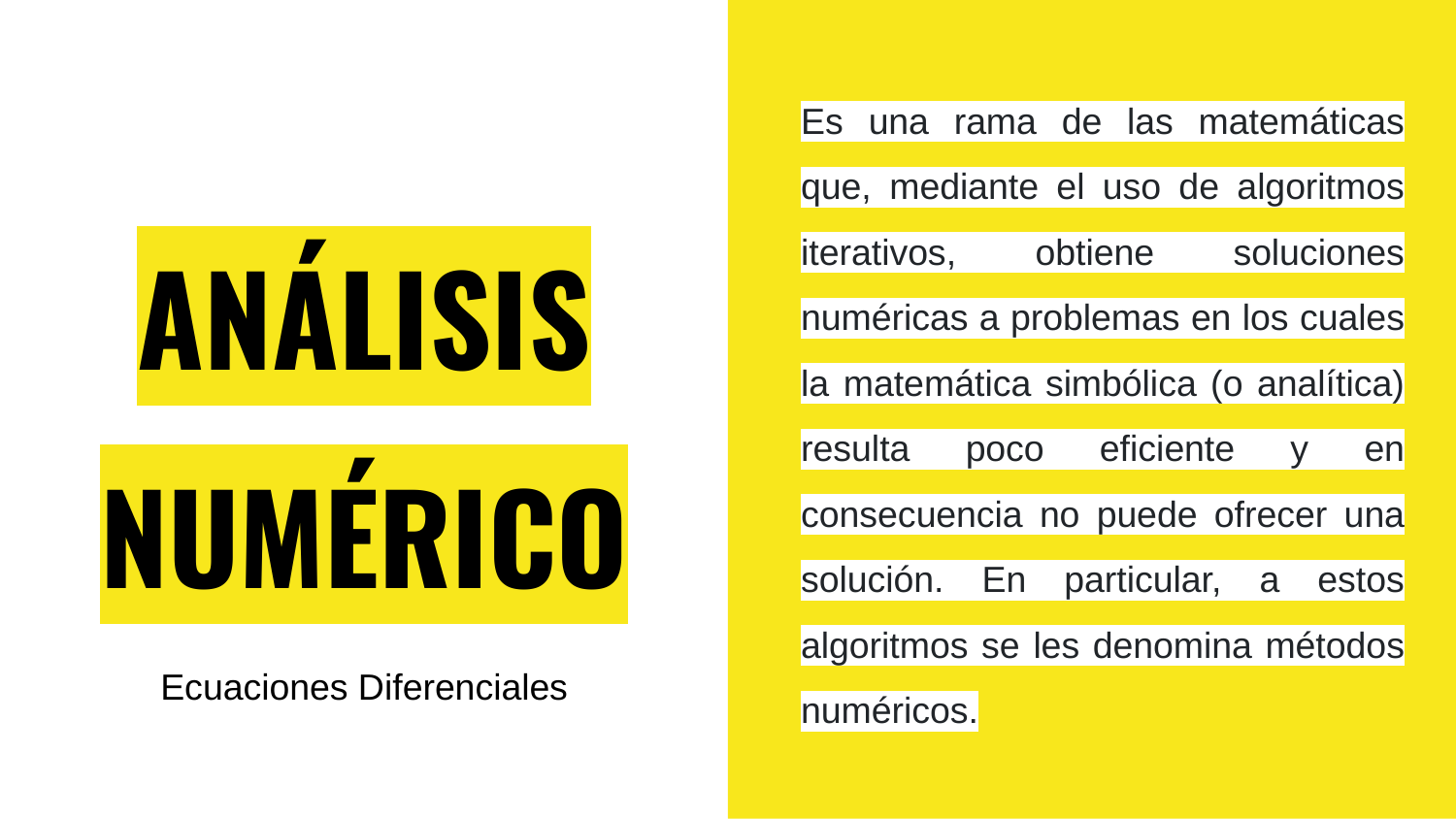

Es una rama de las matemáticas que, mediante el uso de algoritmos iterativos, obtiene soluciones numéricas a problemas en los cuales la matemática simbólica (o analítica) resulta poco eficiente y en consecuencia no puede ofrecer una solución. En particular, a estos algoritmos se les denomina métodos numéricos.
# ANÁLISIS NUMÉRICO
Ecuaciones Diferenciales